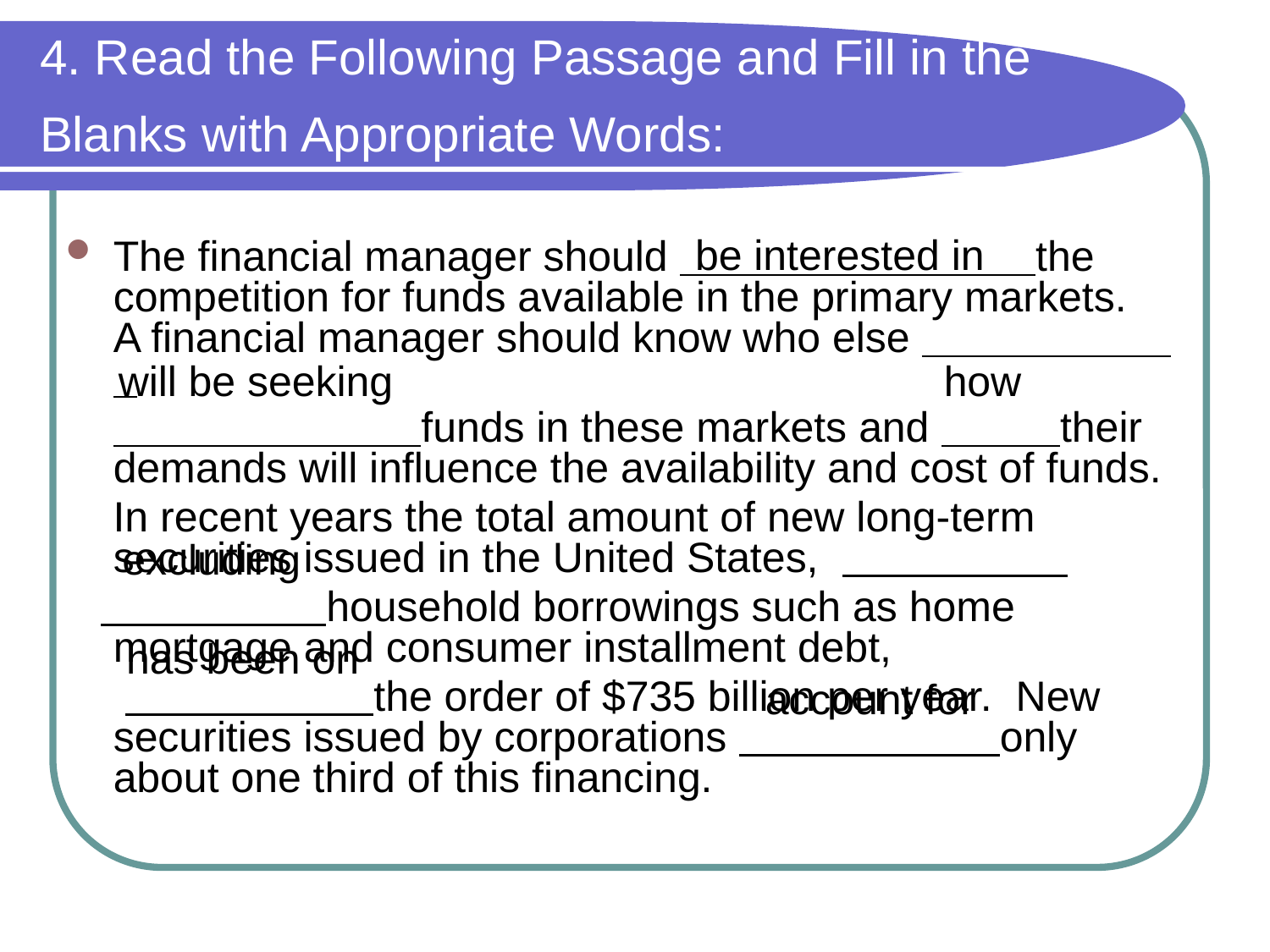

# 4. Read the Following Passage and Fill in the Blanks with Appropriate Words:
be interested in
The financial manager should                               the competition for funds available in the primary markets.  A financial manager should know who else
                              funds in these markets and           their demands will influence the availability and cost of funds.
    In recent years the total amount of new long-term securities issued in the United States,
                      household borrowings such as home mortgage and consumer installment debt,
                          the order of $735 billion per year.  New securities issued by corporations                       only about one third of this financing.
will be seeking
how
excluding
has been on
account for